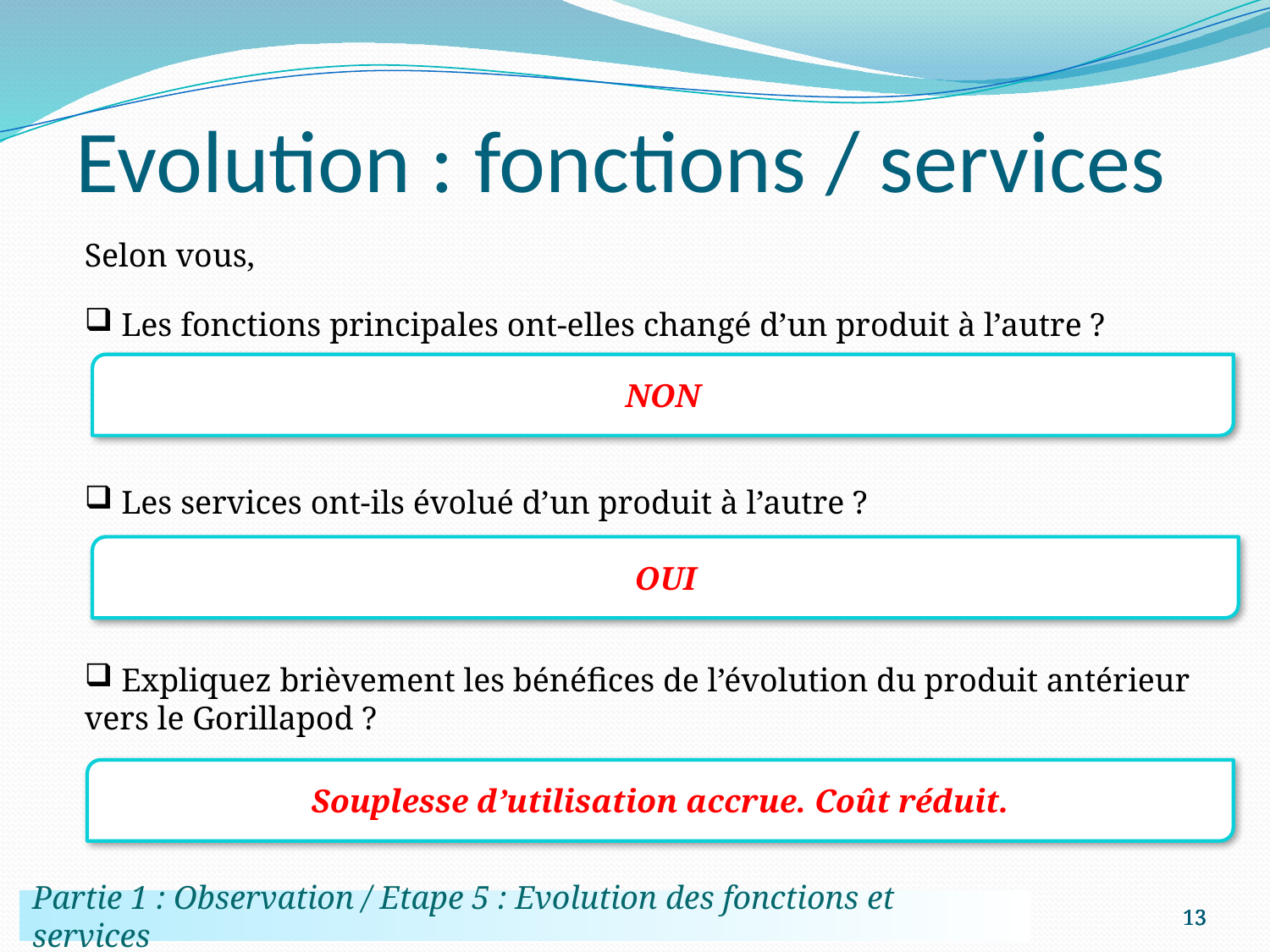

Evolution : fonctions / services
Selon vous,
 Les fonctions principales ont-elles changé d’un produit à l’autre ?

 Les services ont-ils évolué d’un produit à l’autre ?

 Expliquez brièvement les bénéfices de l’évolution du produit antérieur vers le Gorillapod ?
NON
OUI
Souplesse d’utilisation accrue. Coût réduit.
13
13
13
13
Partie 1 : Observation / Etape 5 : Evolution des fonctions et services